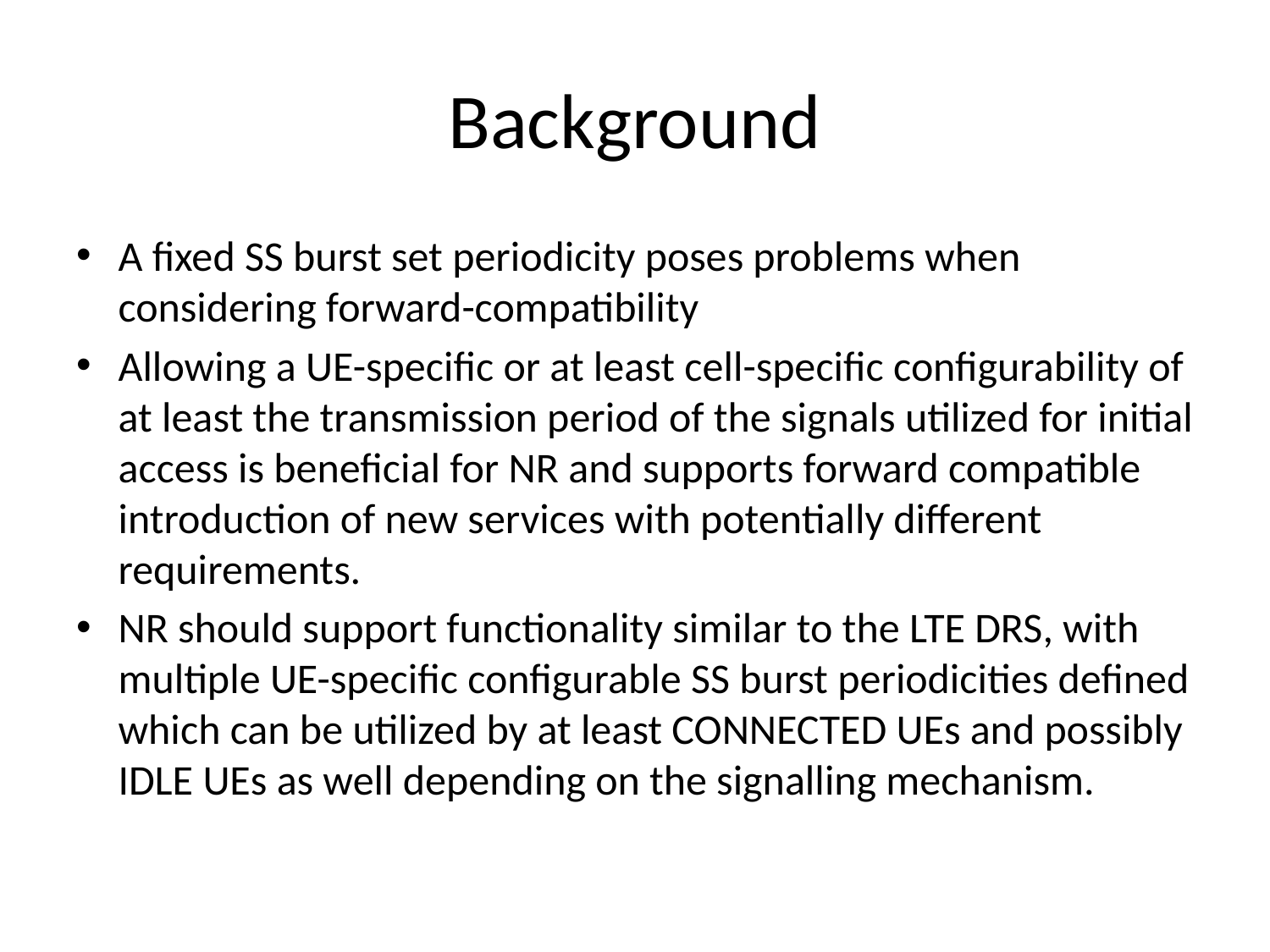

# Background
A fixed SS burst set periodicity poses problems when considering forward-compatibility
Allowing a UE-specific or at least cell-specific configurability of at least the transmission period of the signals utilized for initial access is beneficial for NR and supports forward compatible introduction of new services with potentially different requirements.
NR should support functionality similar to the LTE DRS, with multiple UE-specific configurable SS burst periodicities defined which can be utilized by at least CONNECTED UEs and possibly IDLE UEs as well depending on the signalling mechanism.